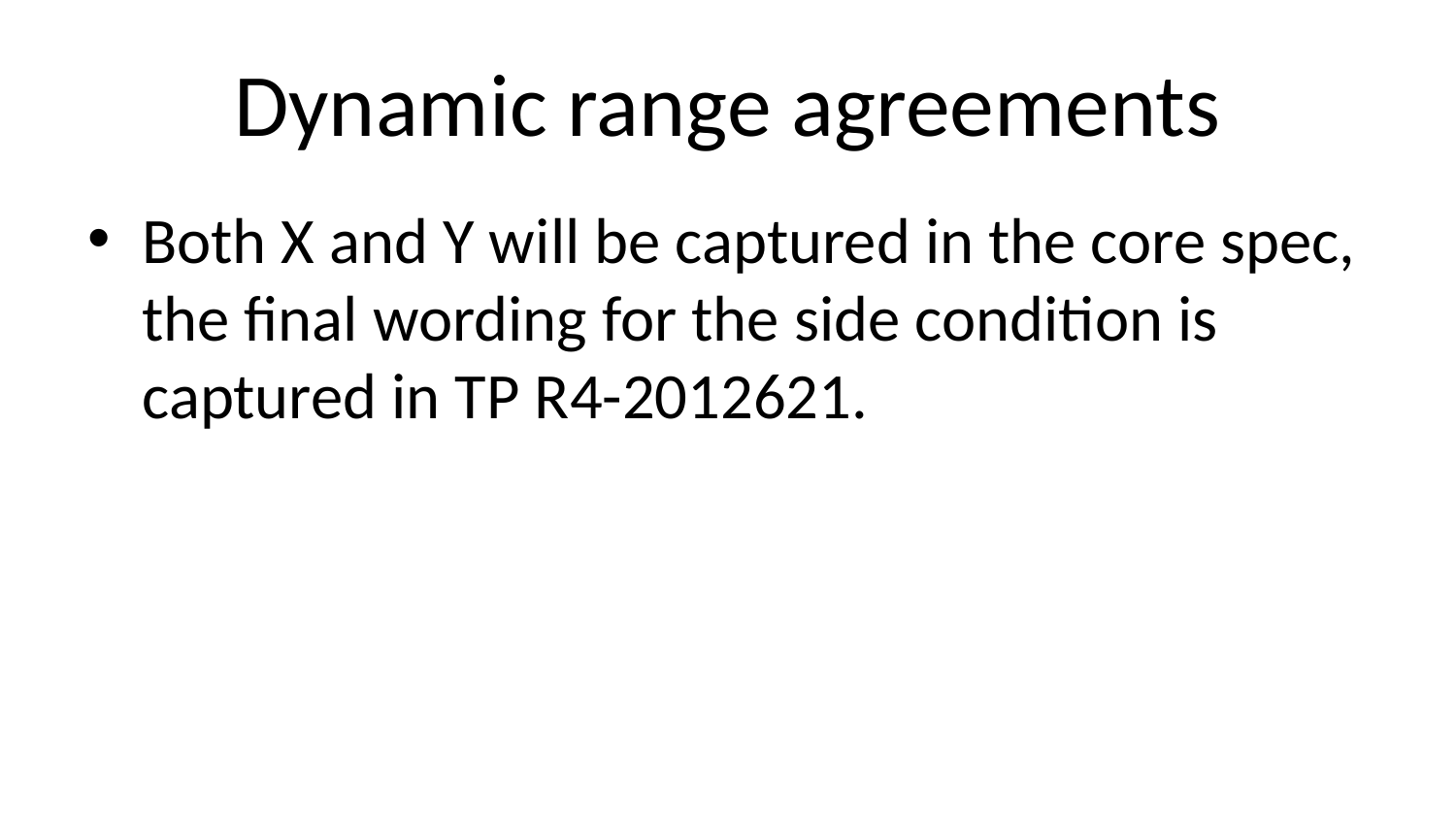

# Dynamic range agreements
Both X and Y will be captured in the core spec, the final wording for the side condition is captured in TP R4-2012621.